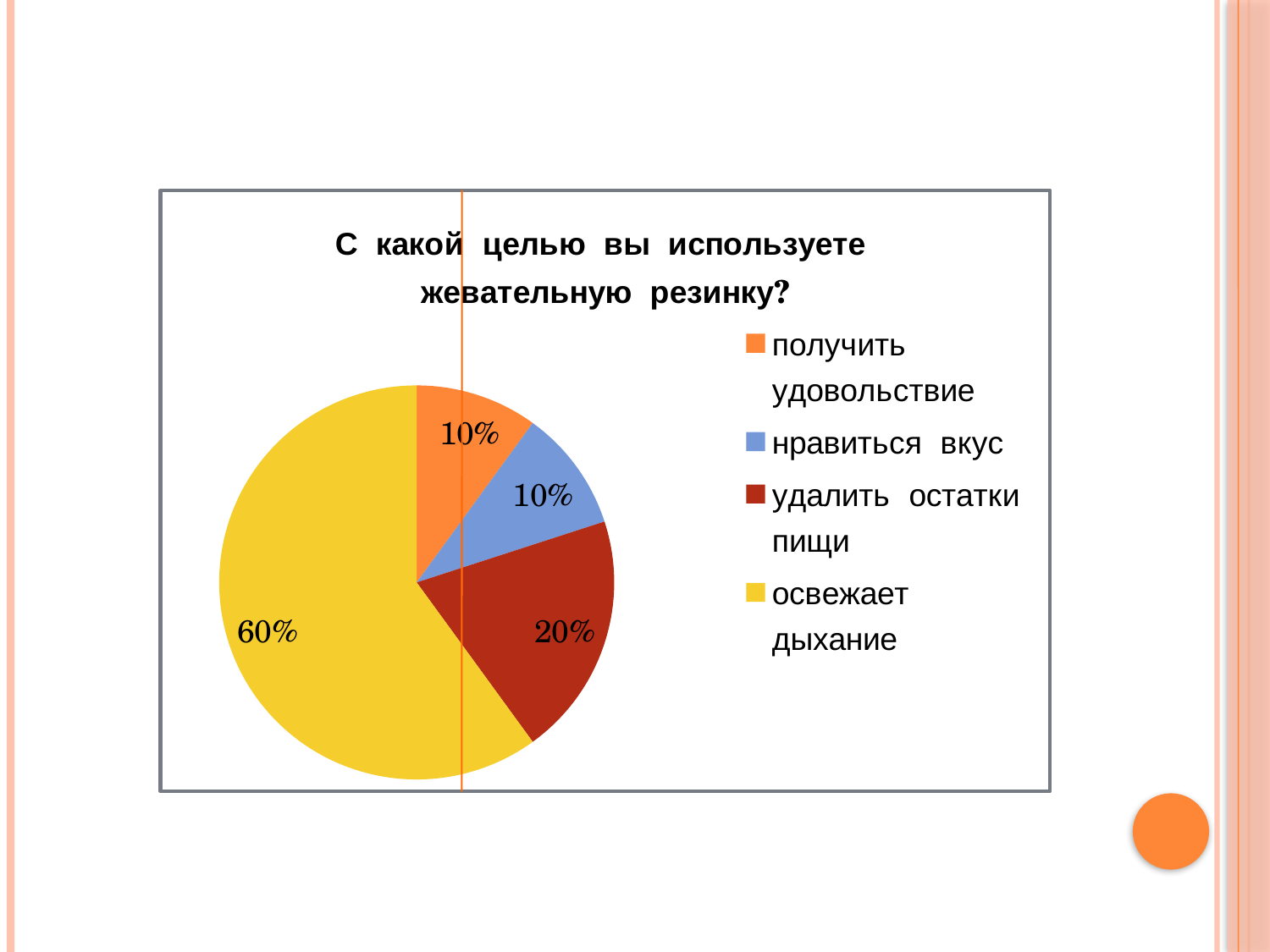

### Chart:

| Category | С  какой  целью  вы  используете  жевательную  резинку? |
|---|---|
| получить  удовольствие  | 0.1 |
| нравиться  вкус | 0.1 |
| удалить  остатки  пищи | 0.2 |
| освежает  дыхание | 0.6000000000000006 |